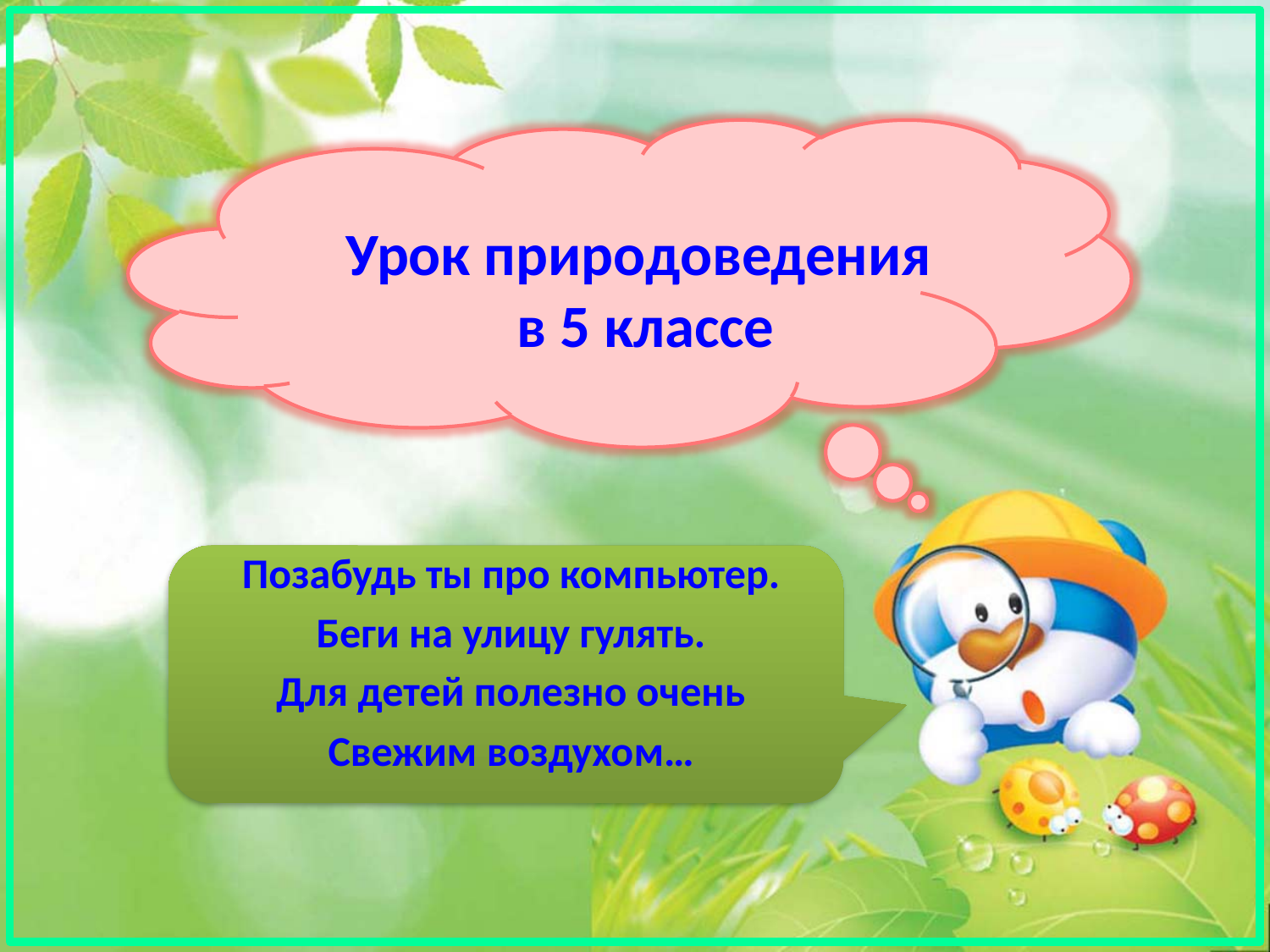

# Урок природоведения в 5 классе
Позабудь ты про компьютер.
Беги на улицу гулять.
Для детей полезно очень
Свежим воздухом…